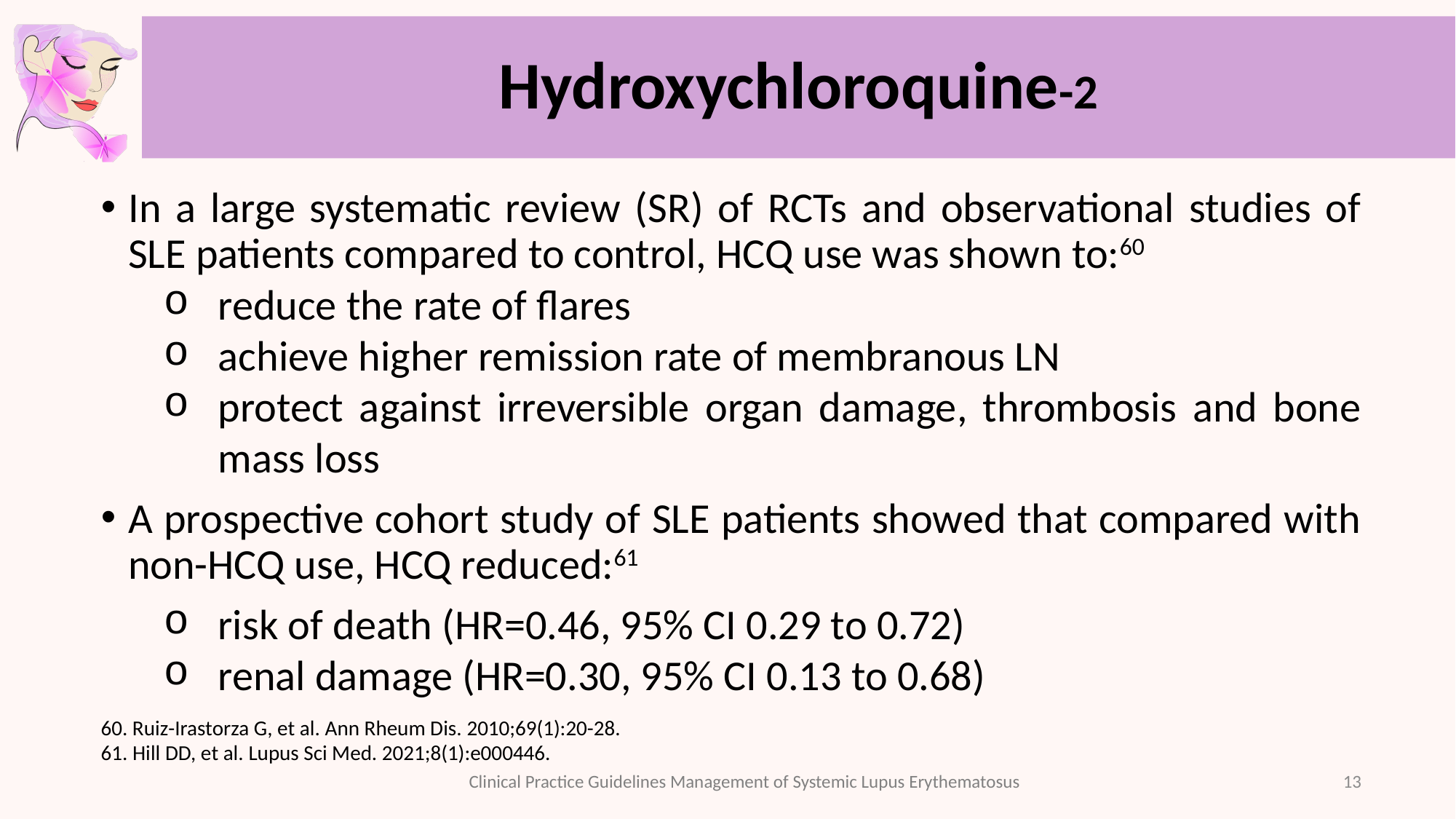

# Hydroxychloroquine-2
In a large systematic review (SR) of RCTs and observational studies of SLE patients compared to control, HCQ use was shown to:60
reduce the rate of flares
achieve higher remission rate of membranous LN
protect against irreversible organ damage, thrombosis and bone mass loss
A prospective cohort study of SLE patients showed that compared with non-HCQ use, HCQ reduced:61
risk of death (HR=0.46, 95% CI 0.29 to 0.72)
renal damage (HR=0.30, 95% CI 0.13 to 0.68)

60. Ruiz-Irastorza G, et al. Ann Rheum Dis. 2010;69(1):20-28.
61. Hill DD, et al. Lupus Sci Med. 2021;8(1):e000446.
13